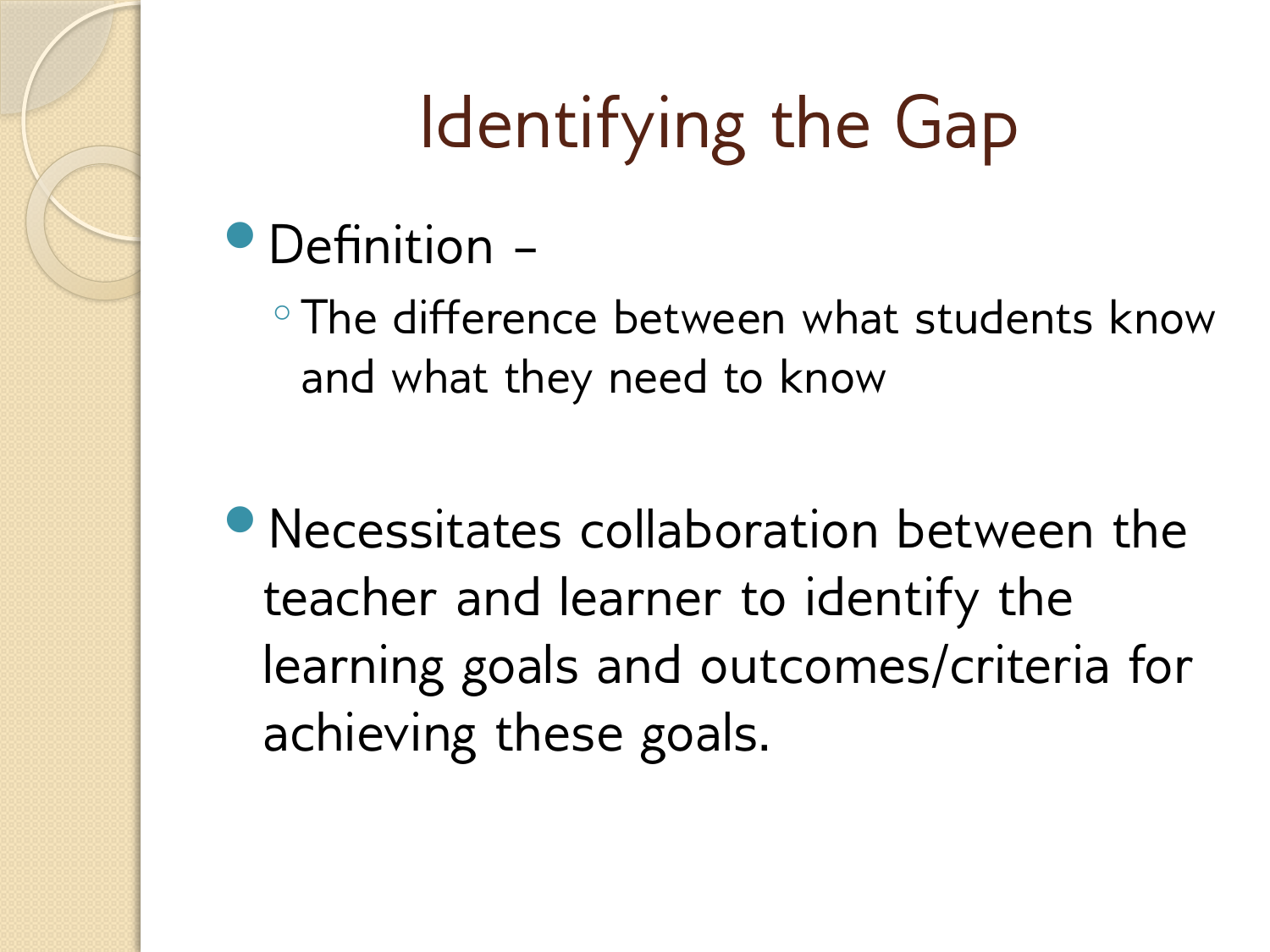

# Identifying the Gap
Definition –
The difference between what students know and what they need to know

Necessitates collaboration between the teacher and learner to identify the learning goals and outcomes/criteria for achieving these goals.